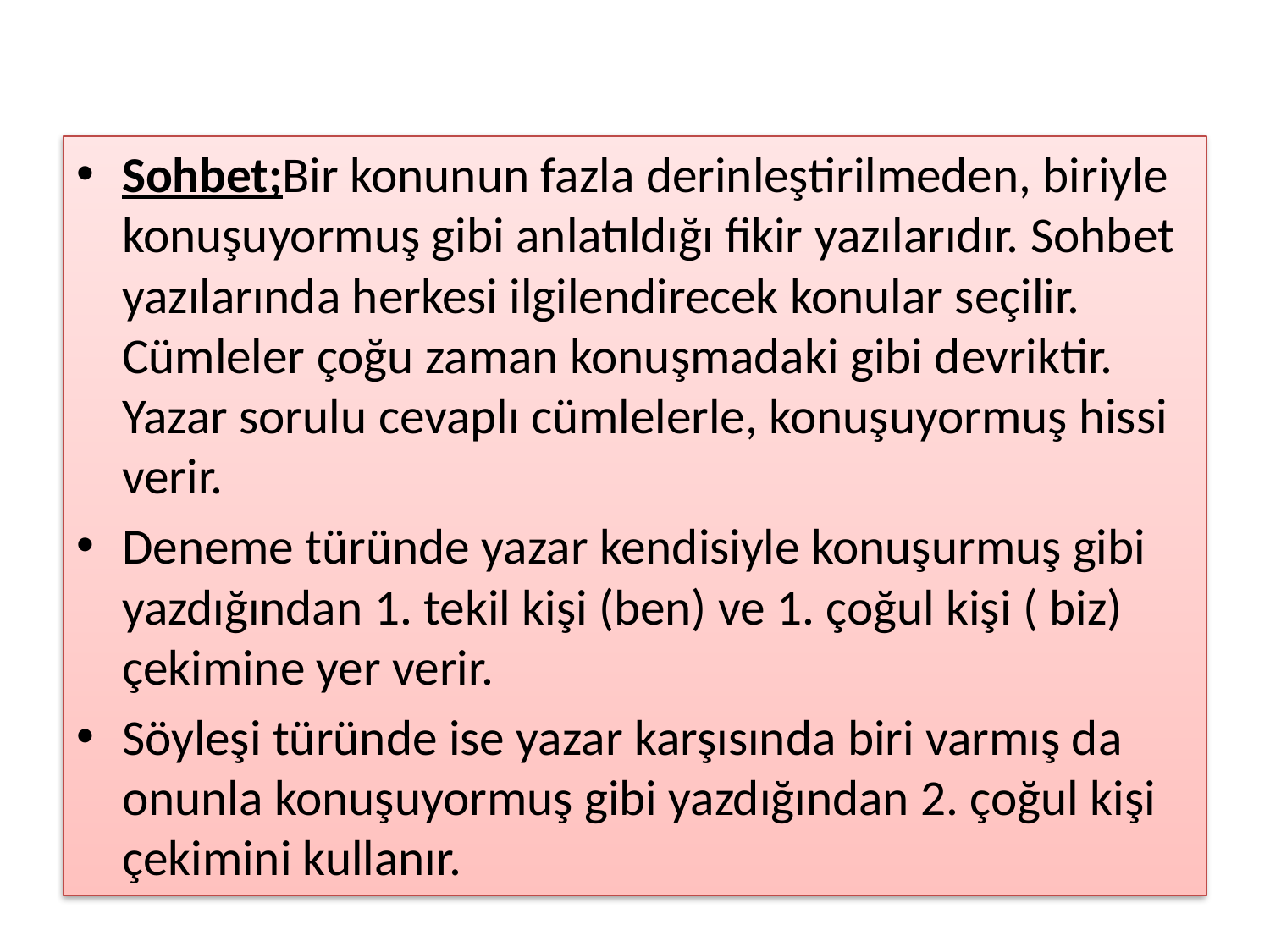

#
Sohbet;Bir konunun fazla derinleştirilmeden, biriyle konuşuyormuş gibi anlatıldığı fikir yazılarıdır. Sohbet yazılarında herkesi ilgilendirecek konular seçilir. Cümleler çoğu zaman konuşmadaki gibi devriktir. Yazar sorulu cevaplı cümlelerle, konuşuyormuş hissi verir.
Deneme türünde yazar kendisiyle konuşurmuş gibi yazdığından 1. tekil kişi (ben) ve 1. çoğul kişi ( biz) çekimine yer verir.
Söyleşi türünde ise yazar karşısında biri varmış da onunla konuşuyormuş gibi yazdığından 2. çoğul kişi çekimini kullanır.